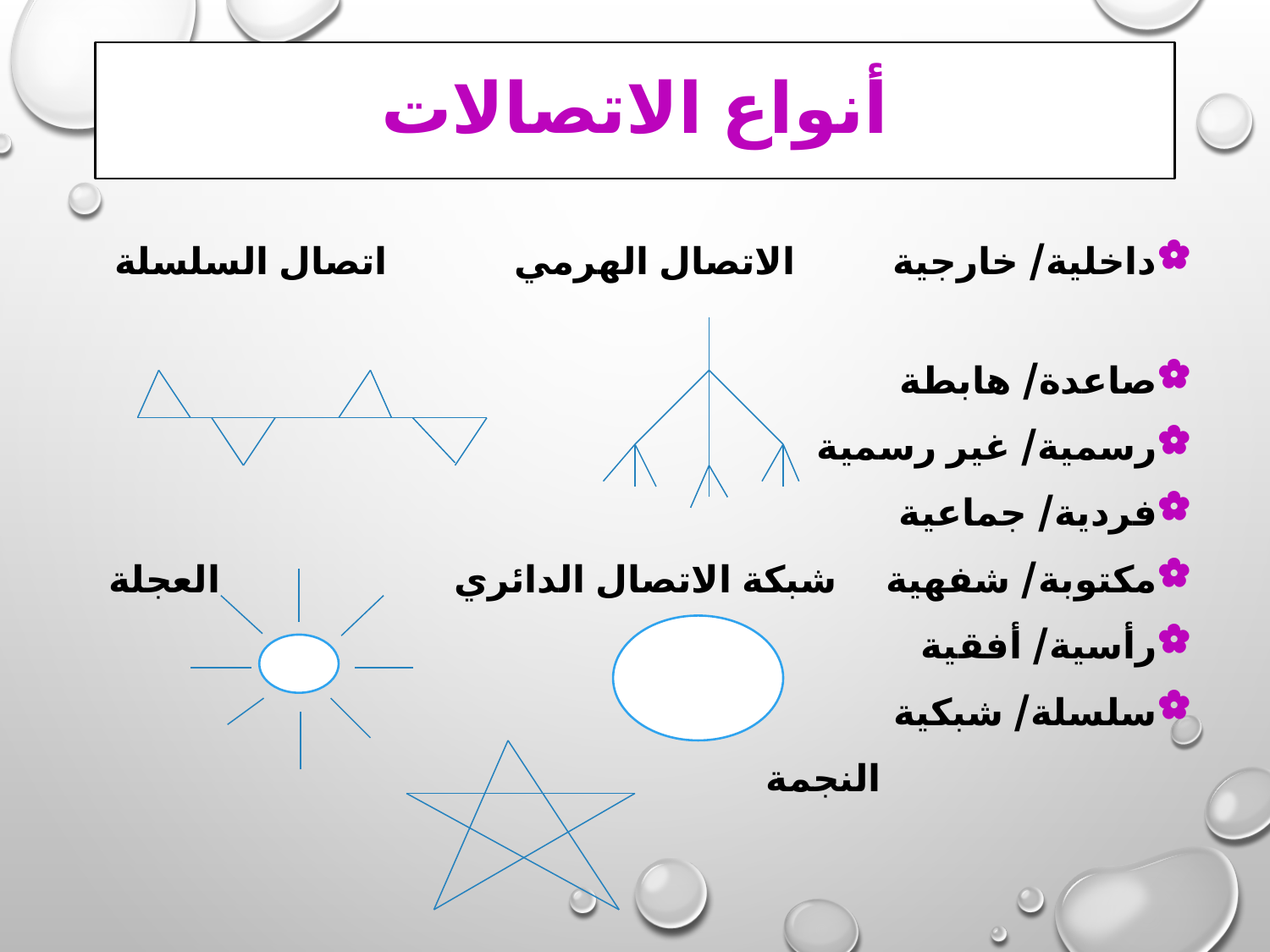

# أنواع الاتصالات
داخلية/ خارجية          الاتصال الهرمي             اتصال السلسلة
صاعدة/ هابطة
رسمية/ غير رسمية
فردية/ جماعية
مكتوبة/ شفهية     شبكة الاتصال الدائري                        العجلة
رأسية/ أفقية
سلسلة/ شبكية
                               النجمة